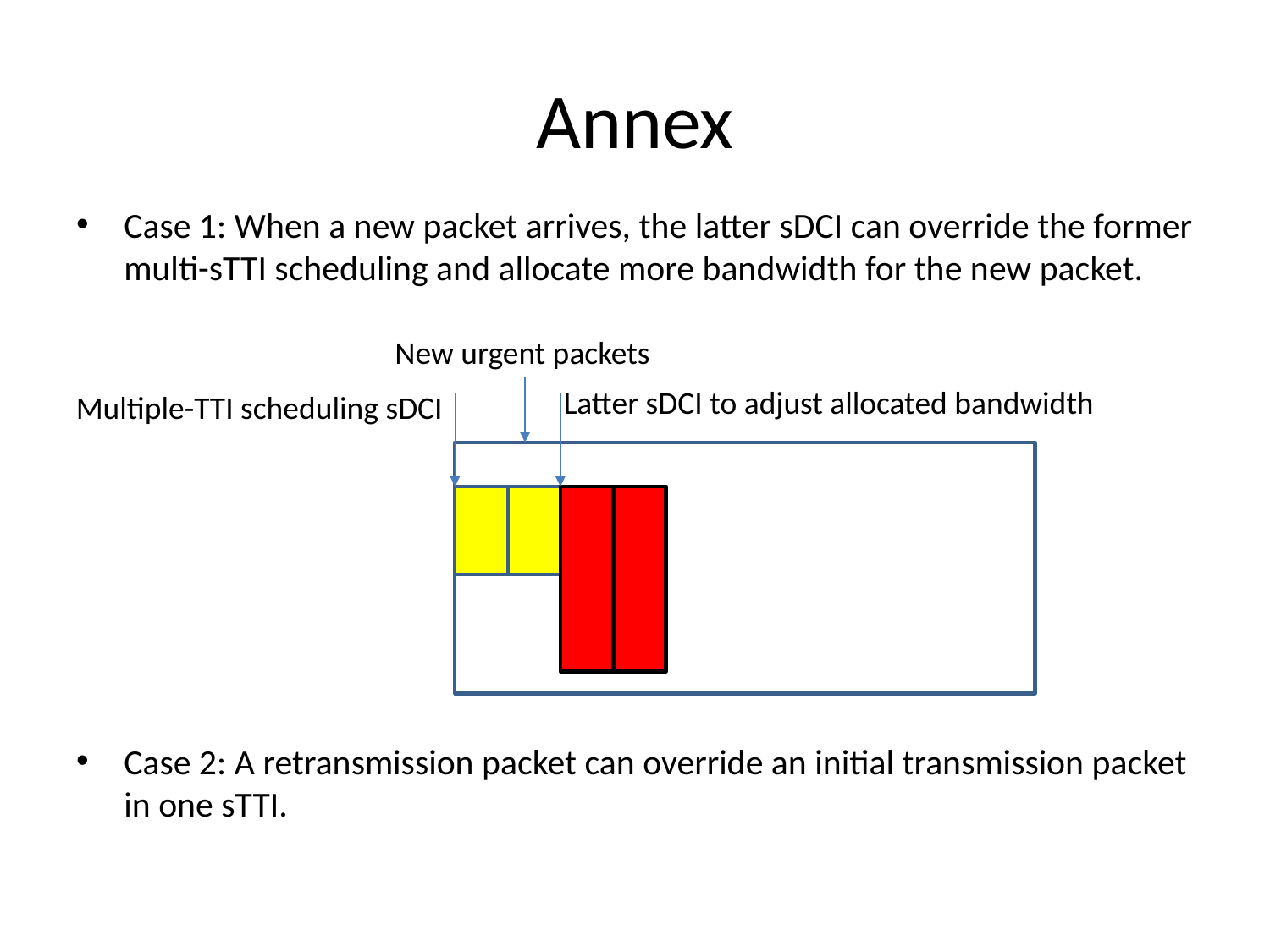

# Annex
Case 1: When a new packet arrives, the latter sDCI can override the former multi-sTTI scheduling and allocate more bandwidth for the new packet.

Case 2: A retransmission packet can override an initial transmission packet in one sTTI.
New urgent packets
Latter sDCI to adjust allocated bandwidth
Multiple-TTI scheduling sDCI